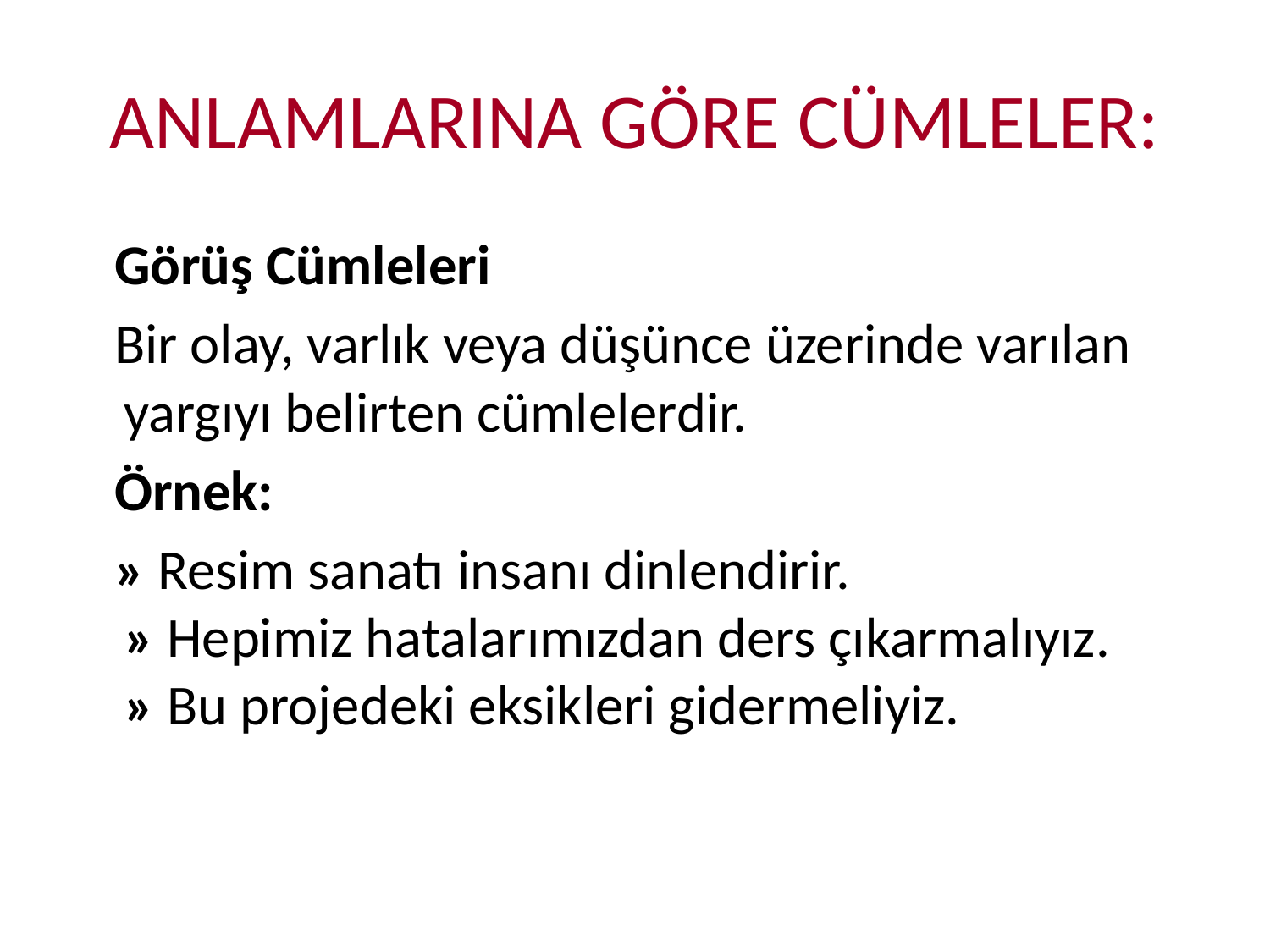

# ANLAMLARINA GÖRE CÜMLELER:
   Görüş Cümleleri
   Bir olay, varlık veya düşünce üzerinde varılan yargıyı belirten cümlelerdir.
   Örnek:
   » Resim sanatı insanı dinlendirir.
» Hepimiz hatalarımızdan ders çıkarmalıyız.
» Bu projedeki eksikleri gidermeliyiz.